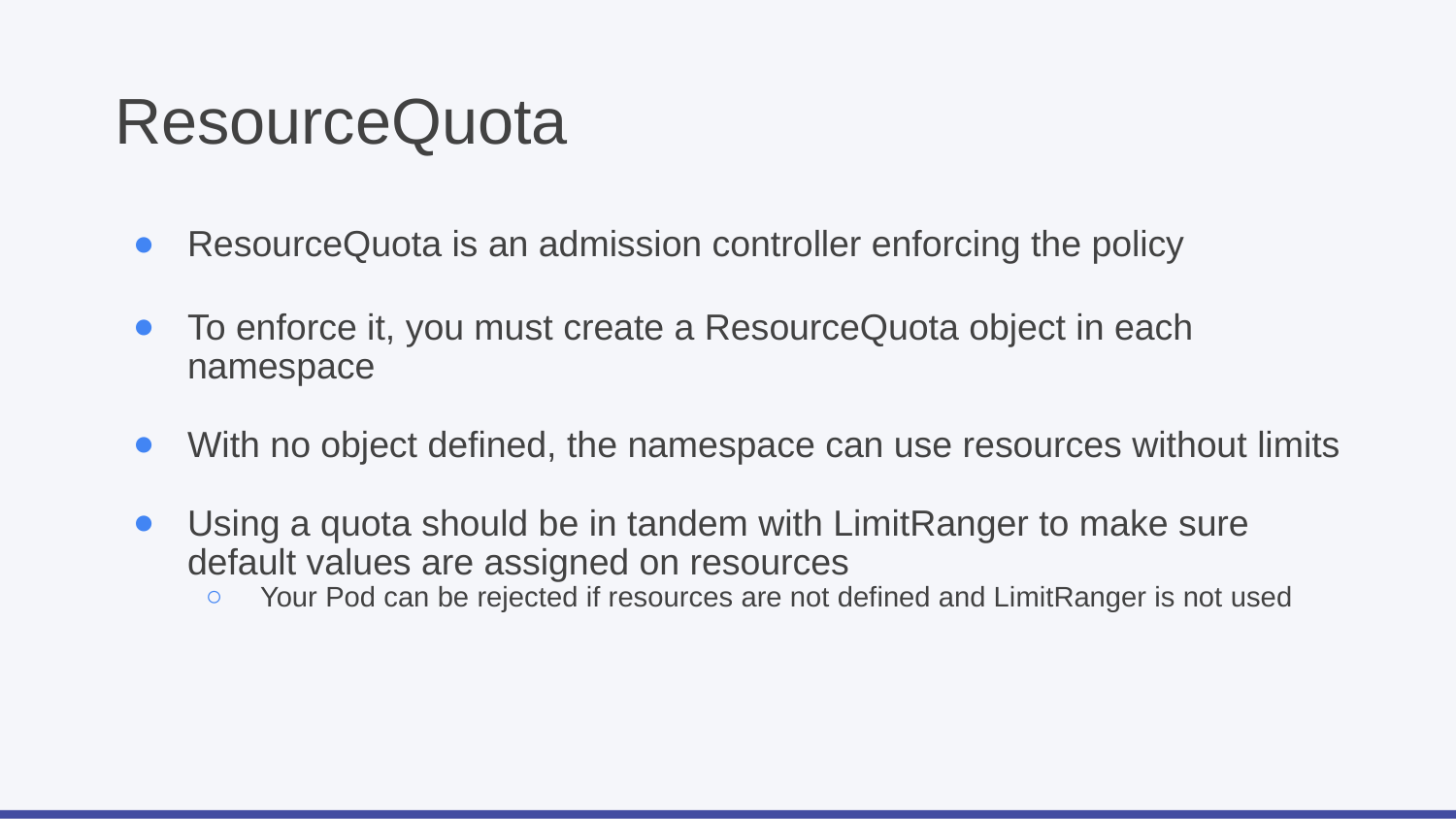

# ResourceQuota
ResourceQuota is an admission controller enforcing the policy
To enforce it, you must create a ResourceQuota object in each namespace
With no object defined, the namespace can use resources without limits
Using a quota should be in tandem with LimitRanger to make sure default values are assigned on resources
Your Pod can be rejected if resources are not defined and LimitRanger is not used